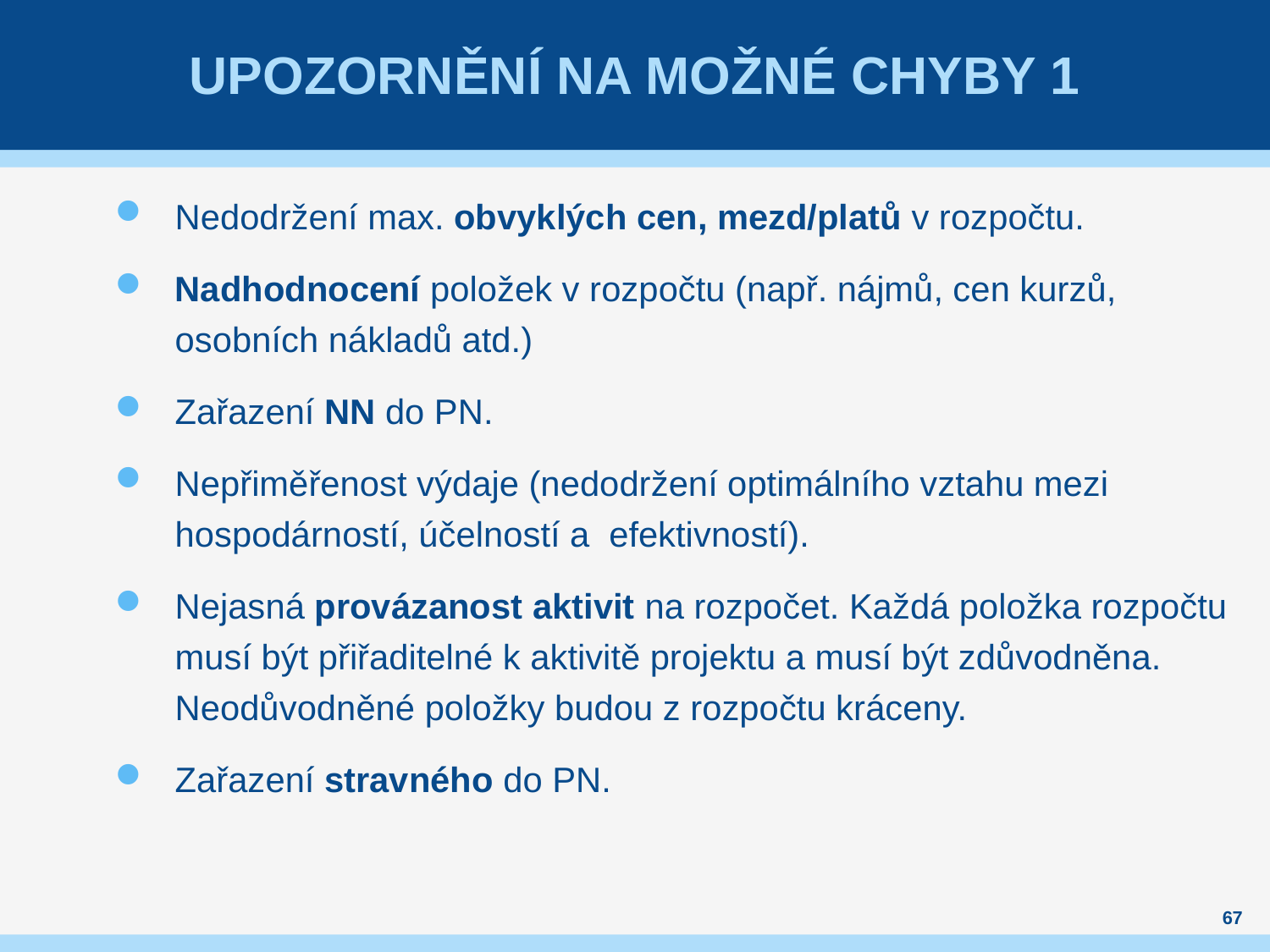

# Upozornění na možné CHYBY 1
Nedodržení max. obvyklých cen, mezd/platů v rozpočtu.
Nadhodnocení položek v rozpočtu (např. nájmů, cen kurzů, osobních nákladů atd.)
Zařazení NN do PN.
Nepřiměřenost výdaje (nedodržení optimálního vztahu mezi hospodárností, účelností a  efektivností).
Nejasná provázanost aktivit na rozpočet. Každá položka rozpočtu musí být přiřaditelné k aktivitě projektu a musí být zdůvodněna. Neodůvodněné položky budou z rozpočtu kráceny.
Zařazení stravného do PN.
67